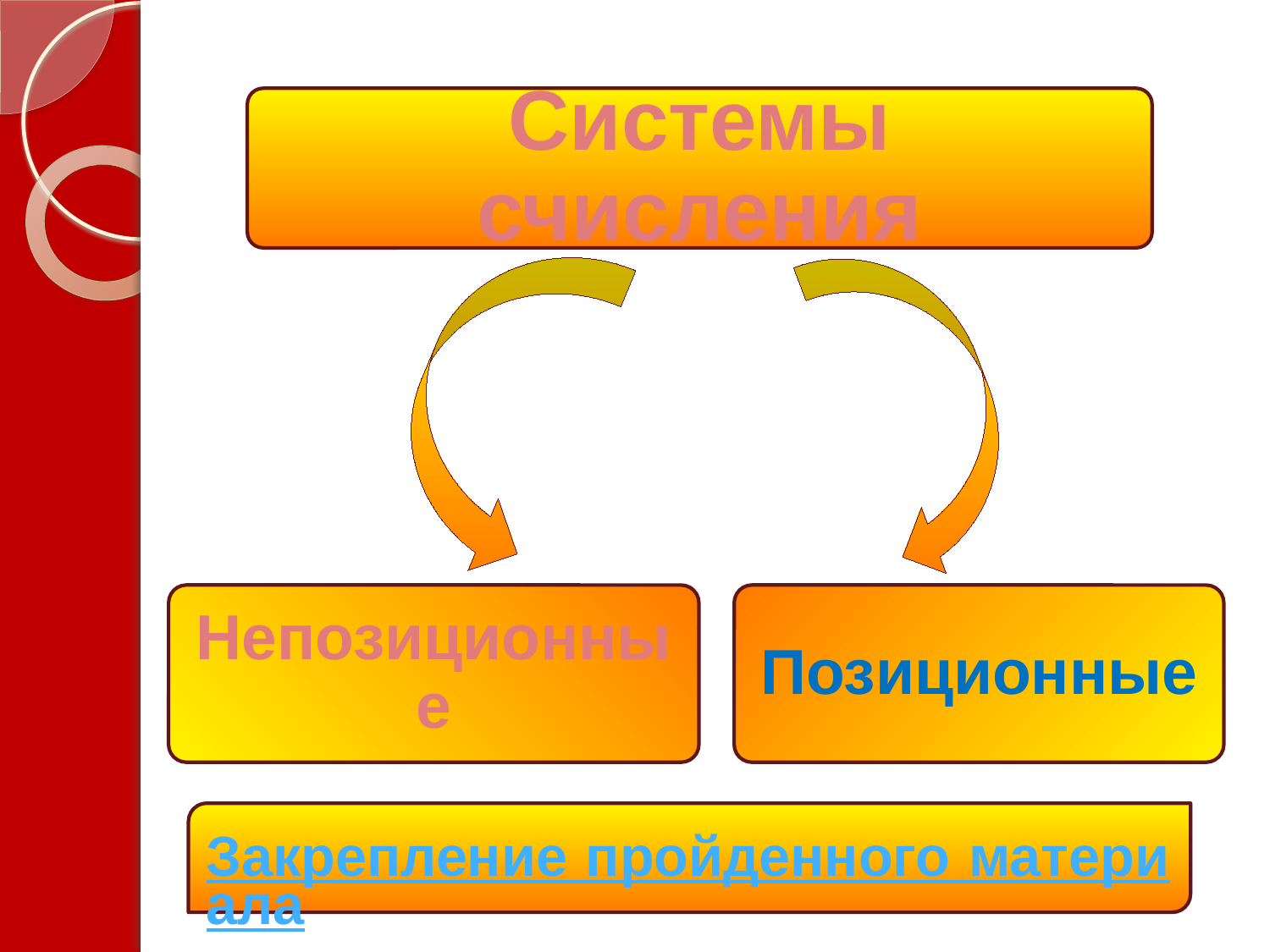

Системы счисления

Позиционные

Непозиционные

Закрепление пройденного материала